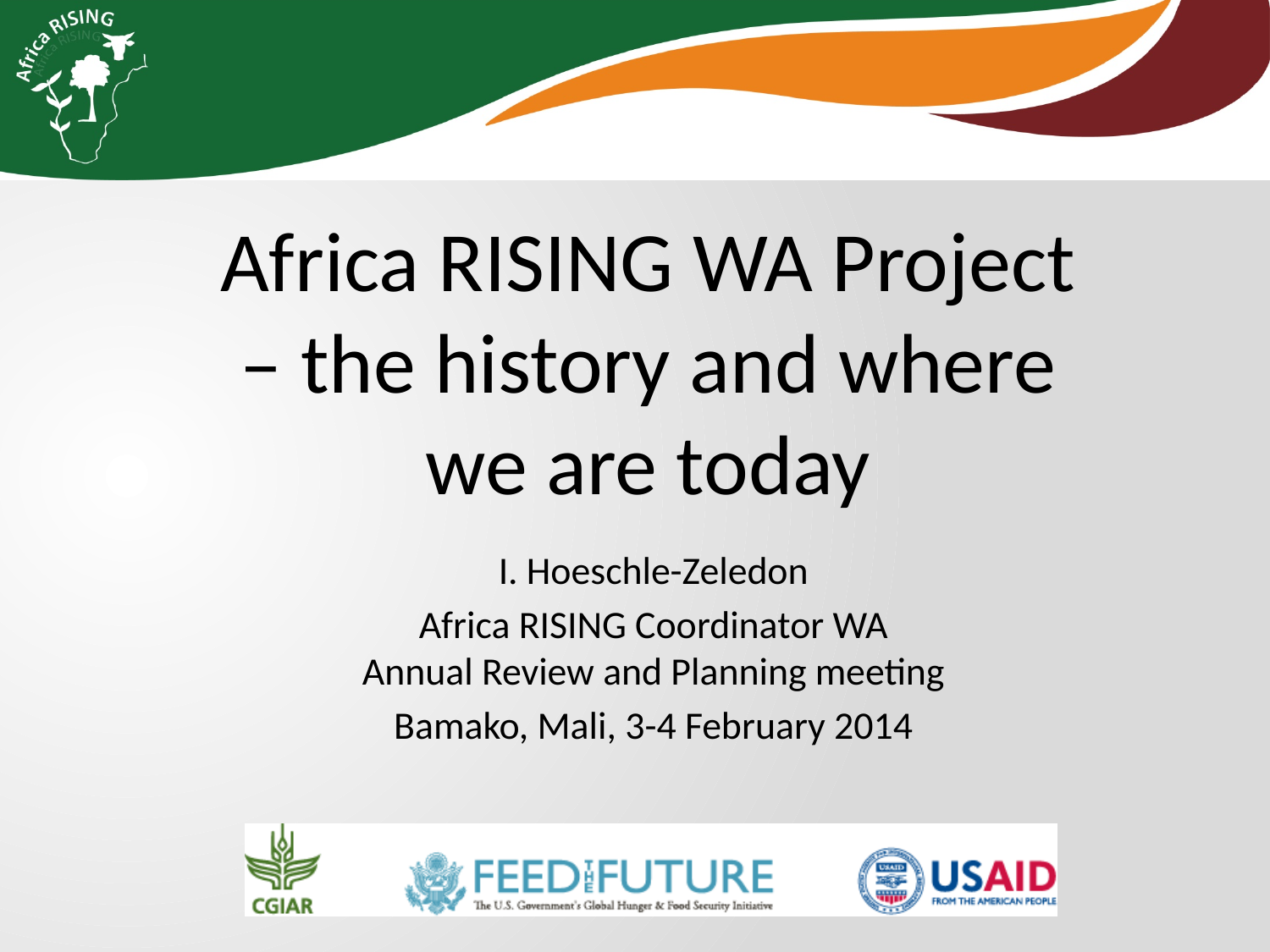

Africa RISING WA Project – the history and where we are today

I. Hoeschle-Zeledon
Africa RISING Coordinator WA
Annual Review and Planning meeting
Bamako, Mali, 3-4 February 2014